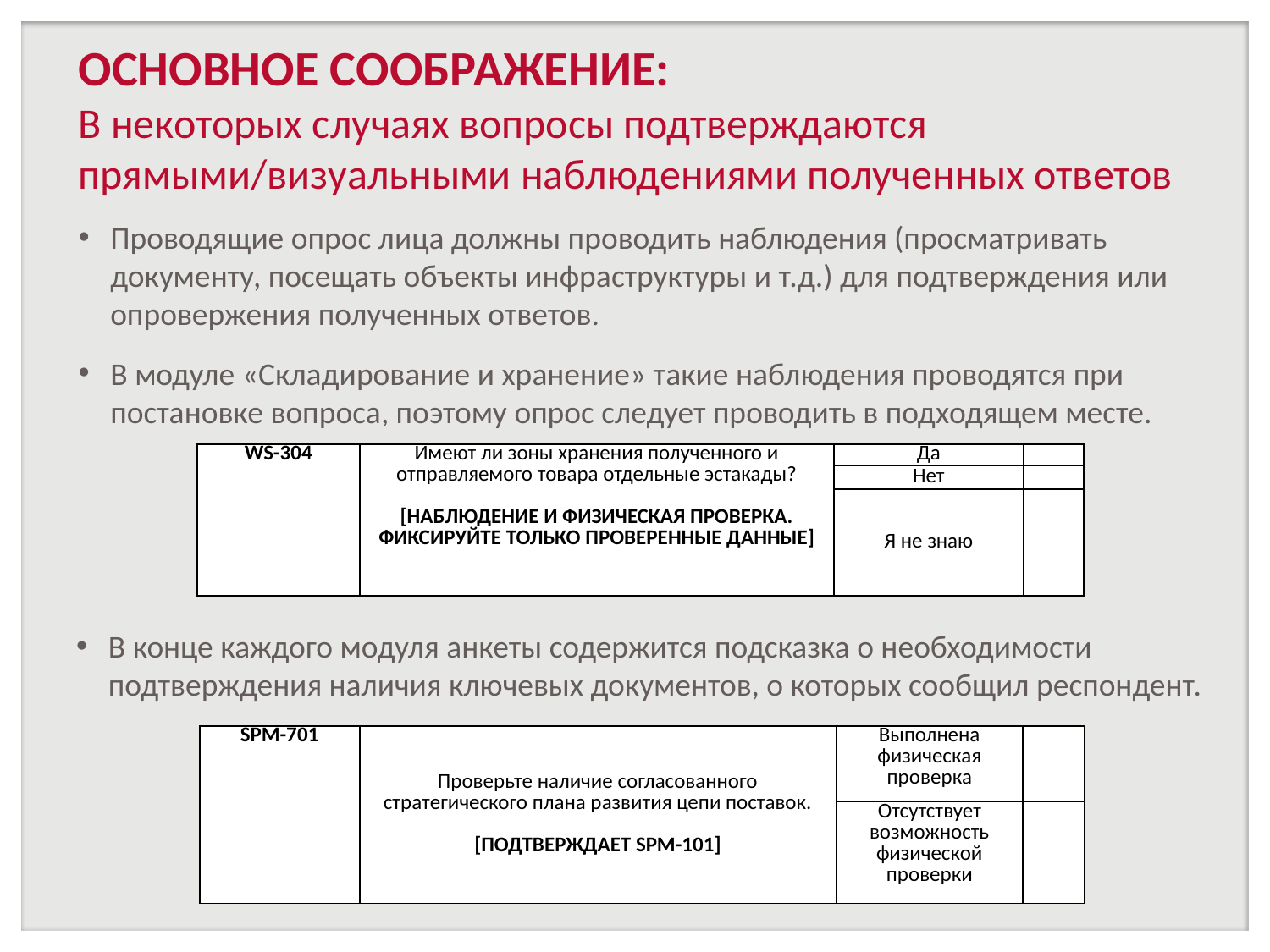

# ОСНОВНОЕ СООБРАЖЕНИЕ: В некоторых случаях вопросы подтверждаются прямыми/визуальными наблюдениями полученных ответов
Проводящие опрос лица должны проводить наблюдения (просматривать документу, посещать объекты инфраструктуры и т.д.) для подтверждения или опровержения полученных ответов.
В модуле «Складирование и хранение» такие наблюдения проводятся при постановке вопроса, поэтому опрос следует проводить в подходящем месте.
| WS-304 | Имеют ли зоны хранения полученного и отправляемого товара отдельные эстакады?   [НАБЛЮДЕНИЕ И ФИЗИЧЕСКАЯ ПРОВЕРКА. ФИКСИРУЙТЕ ТОЛЬКО ПРОВЕРЕННЫЕ ДАННЫЕ] | Да |  |
| --- | --- | --- | --- |
|  |  | Нет |  |
|  |  | Я не знаю |  |
В конце каждого модуля анкеты содержится подсказка о необходимости подтверждения наличия ключевых документов, о которых сообщил респондент.
| SPM-701 | Проверьте наличие согласованного стратегического плана развития цепи поставок.   [ПОДТВЕРЖДАЕТ SPM-101] | Выполнена физическая проверка |  |
| --- | --- | --- | --- |
|  |  | Отсутствует возможность физической проверки |  |